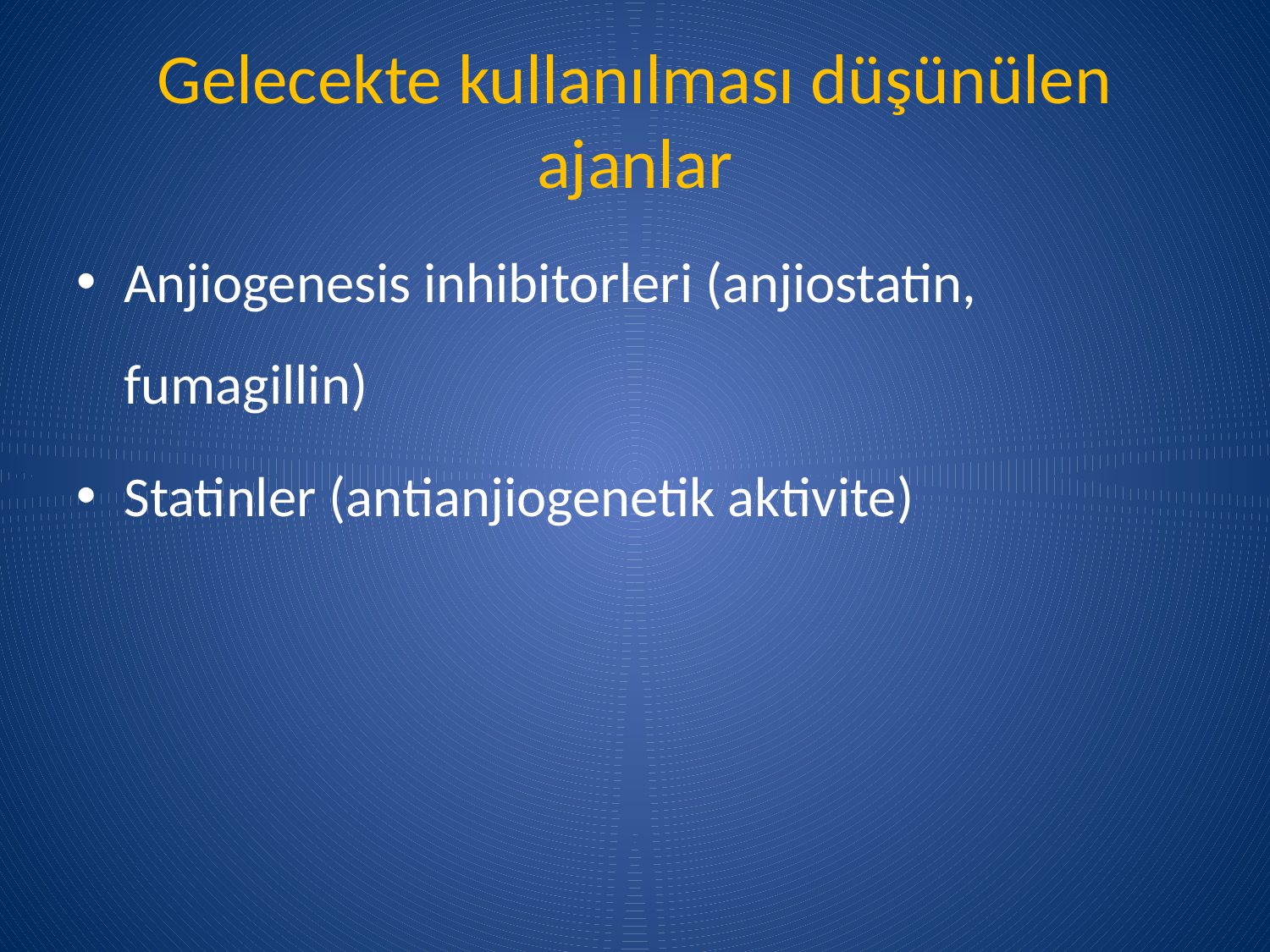

# Gelecekte kullanılması düşünülen ajanlar
Anjiogenesis inhibitorleri (anjiostatin, fumagillin)
Statinler (antianjiogenetik aktivite)